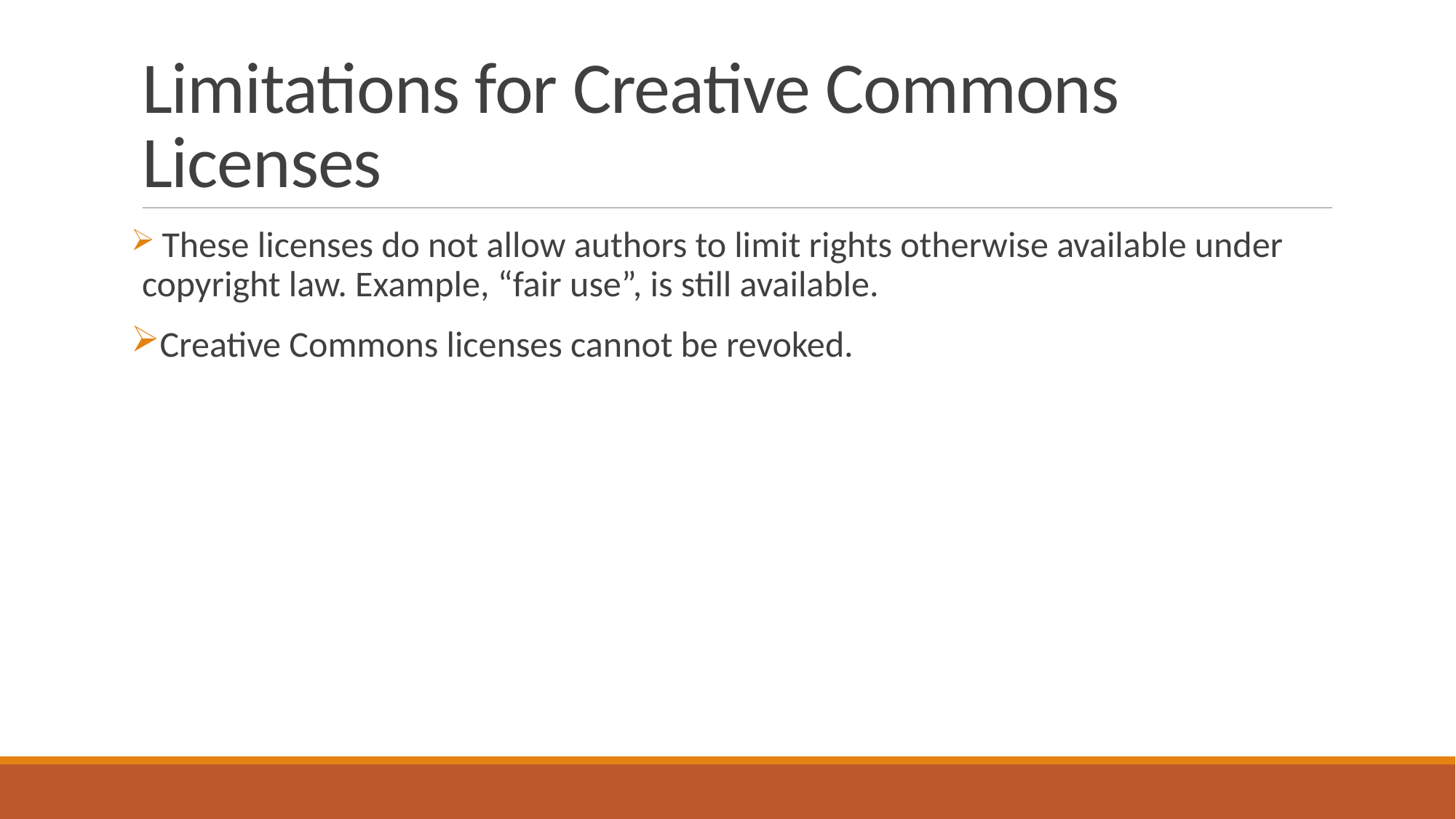

# Limitations for Creative Commons  Licenses
 These licenses do not allow authors to limit rights otherwise available under copyright law. Example, “fair use”, is still available.
Creative Commons licenses cannot be revoked.